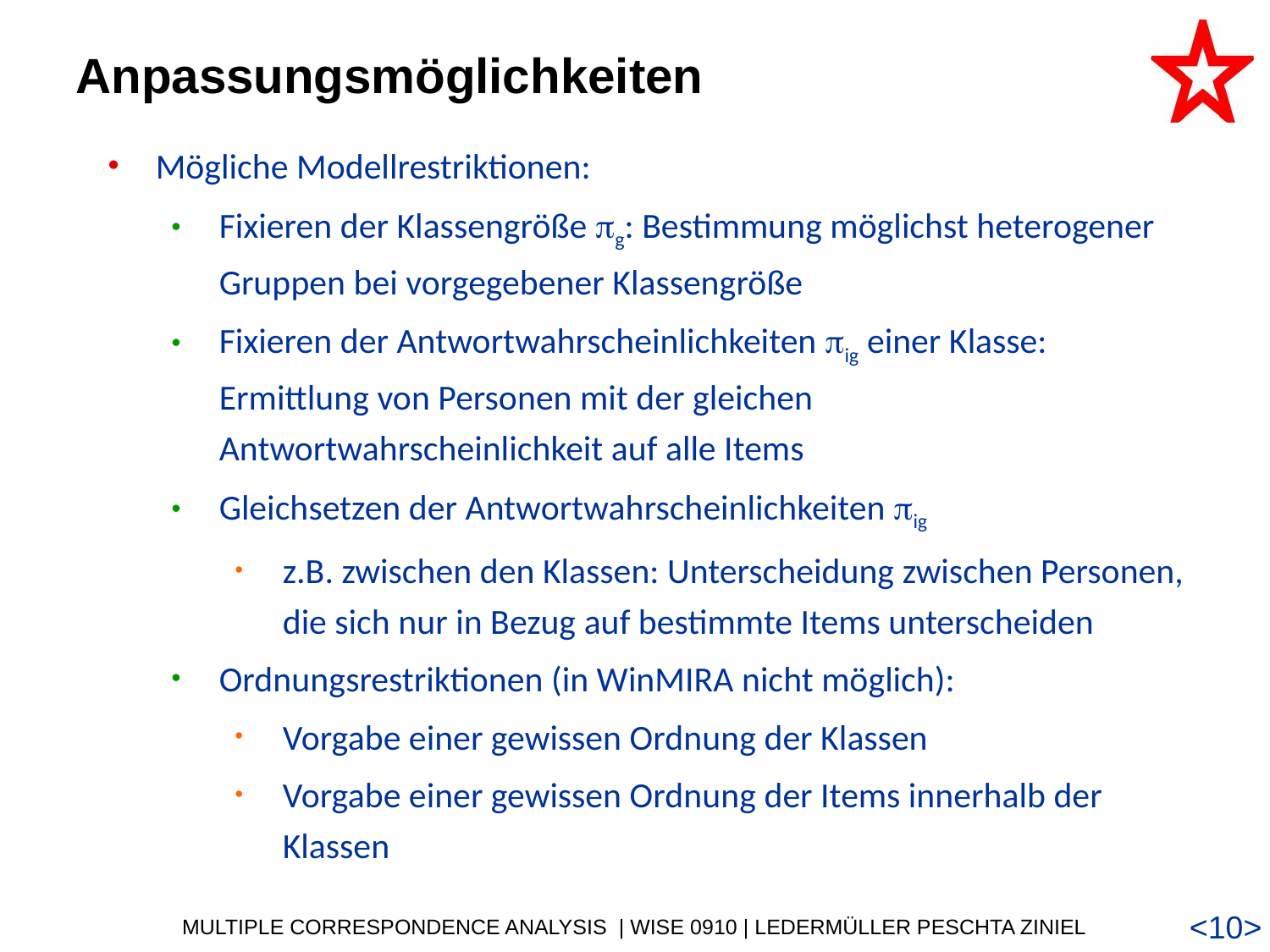

# Anpassungsmöglichkeiten
Mögliche Modellrestriktionen:
Fixieren der Klassengröße πg: Bestimmung möglichst heterogener Gruppen bei vorgegebener Klassengröße
Fixieren der Antwortwahrscheinlichkeiten πig einer Klasse: Ermittlung von Personen mit der gleichen Antwortwahrscheinlichkeit auf alle Items
Gleichsetzen der Antwortwahrscheinlichkeiten πig
z.B. zwischen den Klassen: Unterscheidung zwischen Personen, die sich nur in Bezug auf bestimmte Items unterscheiden
Ordnungsrestriktionen (in WinMIRA nicht möglich):
Vorgabe einer gewissen Ordnung der Klassen
Vorgabe einer gewissen Ordnung der Items innerhalb der Klassen
<10>